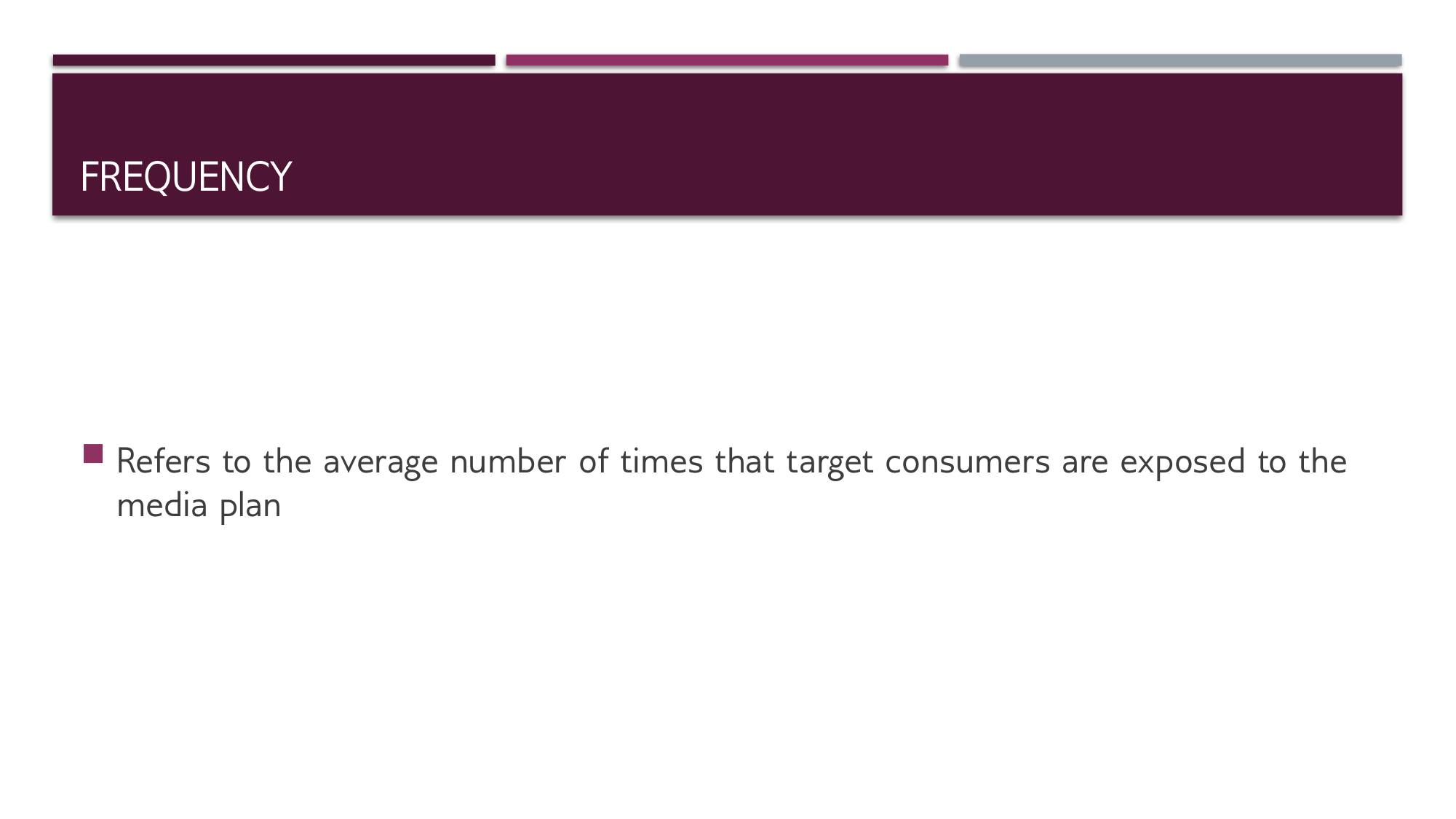

# frequency
Refers to the average number of times that target consumers are exposed to the media plan